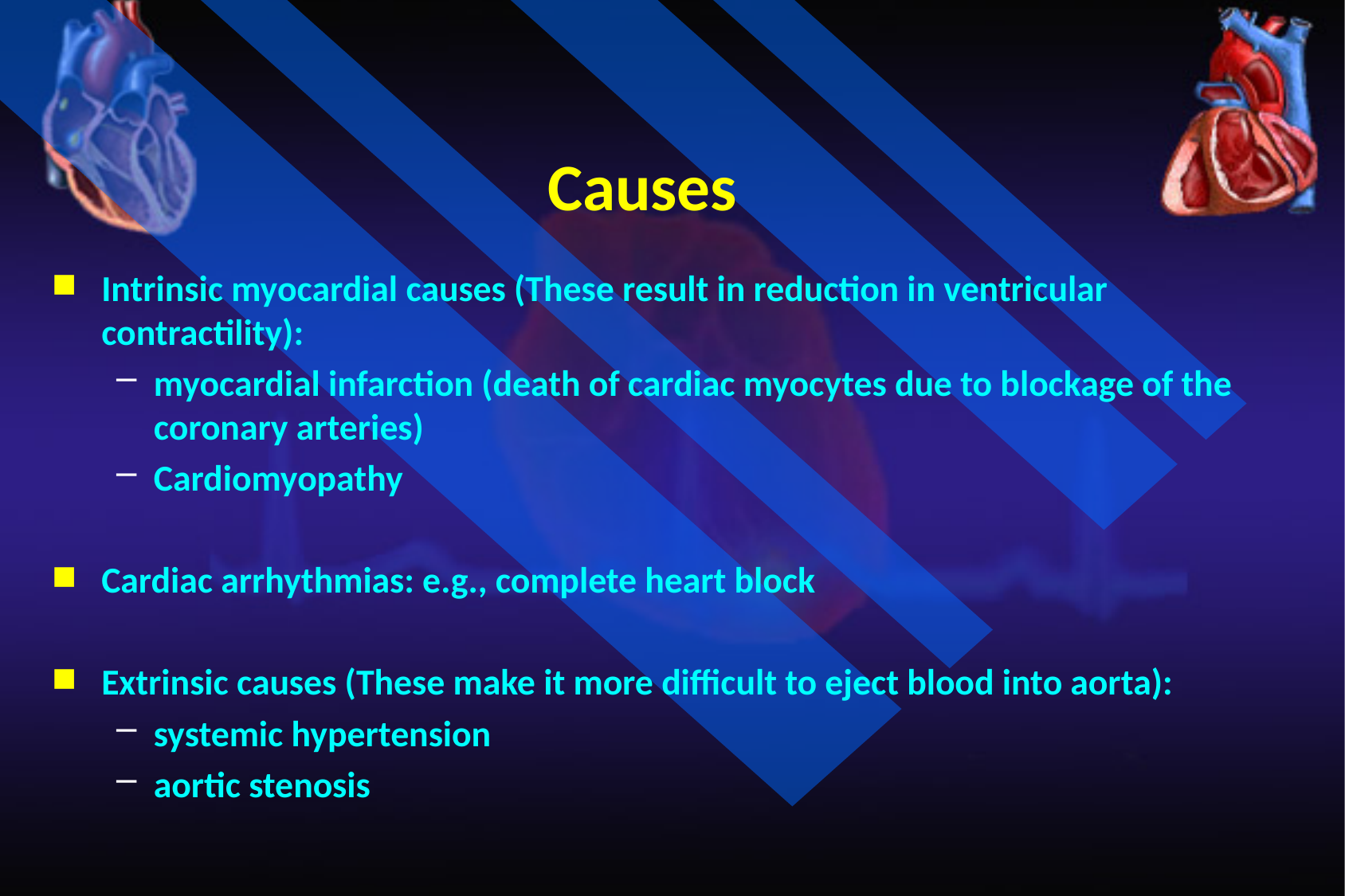

Causes
Intrinsic myocardial causes (These result in reduction in ventricular contractility):
myocardial infarction (death of cardiac myocytes due to blockage of the coronary arteries)
Cardiomyopathy

Cardiac arrhythmias: e.g., complete heart block

Extrinsic causes (These make it more difficult to eject blood into aorta):
systemic hypertension
aortic stenosis